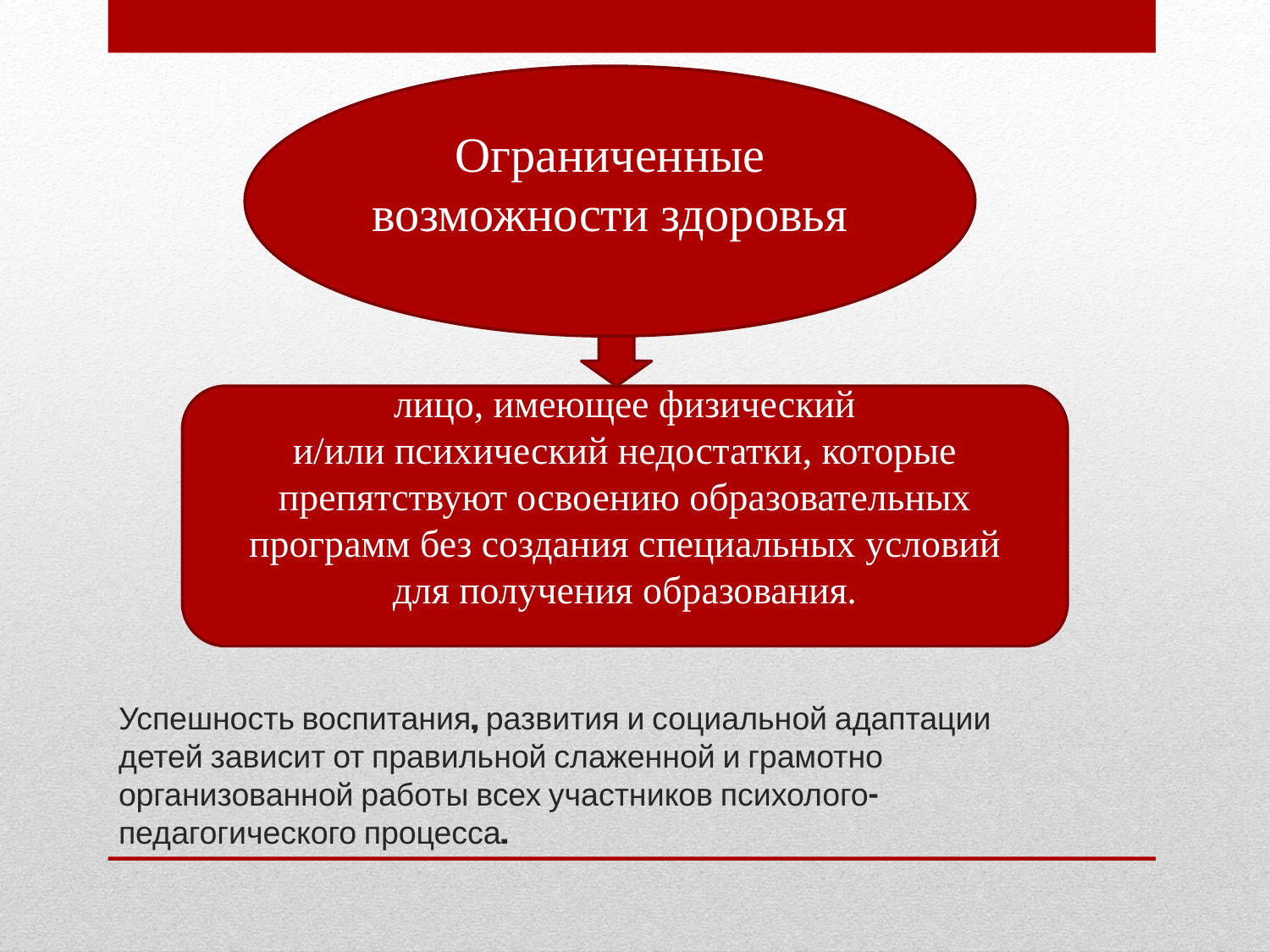

Ограниченные возможности здоровья

лицо, имеющее физический
и/или психический недостатки, которые
препятствуют освоению образовательных
программ без создания специальных условий
для получения образования.

# Успешность воспитания, развития и социальной адаптации детей зависит от правильной слаженной и грамотно организованной работы всех участников психолого-педагогического процесса.